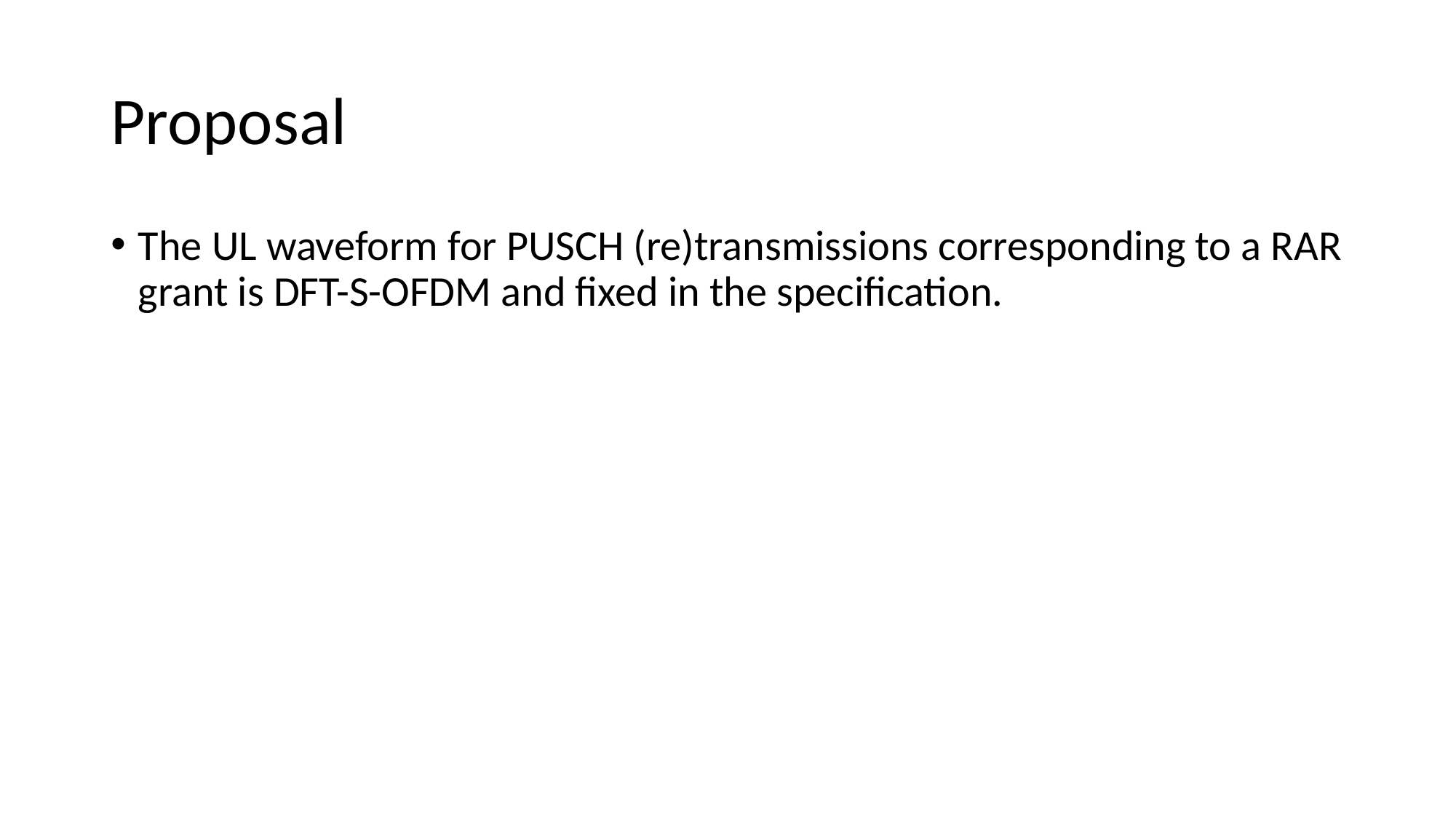

# Proposal
The UL waveform for PUSCH (re)transmissions corresponding to a RAR grant is DFT-S-OFDM and fixed in the specification.